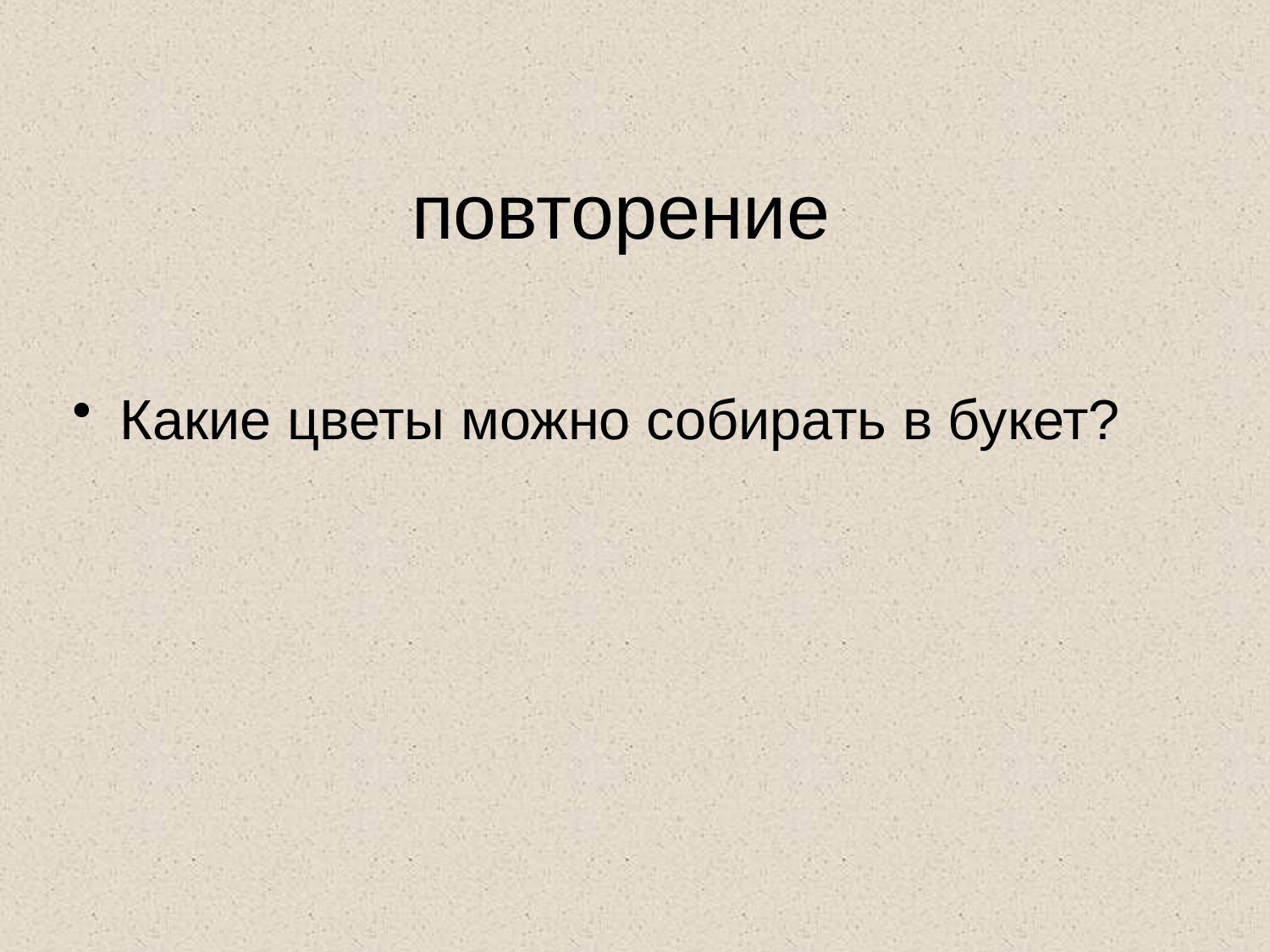

# повторение
Какие цветы можно собирать в букет?